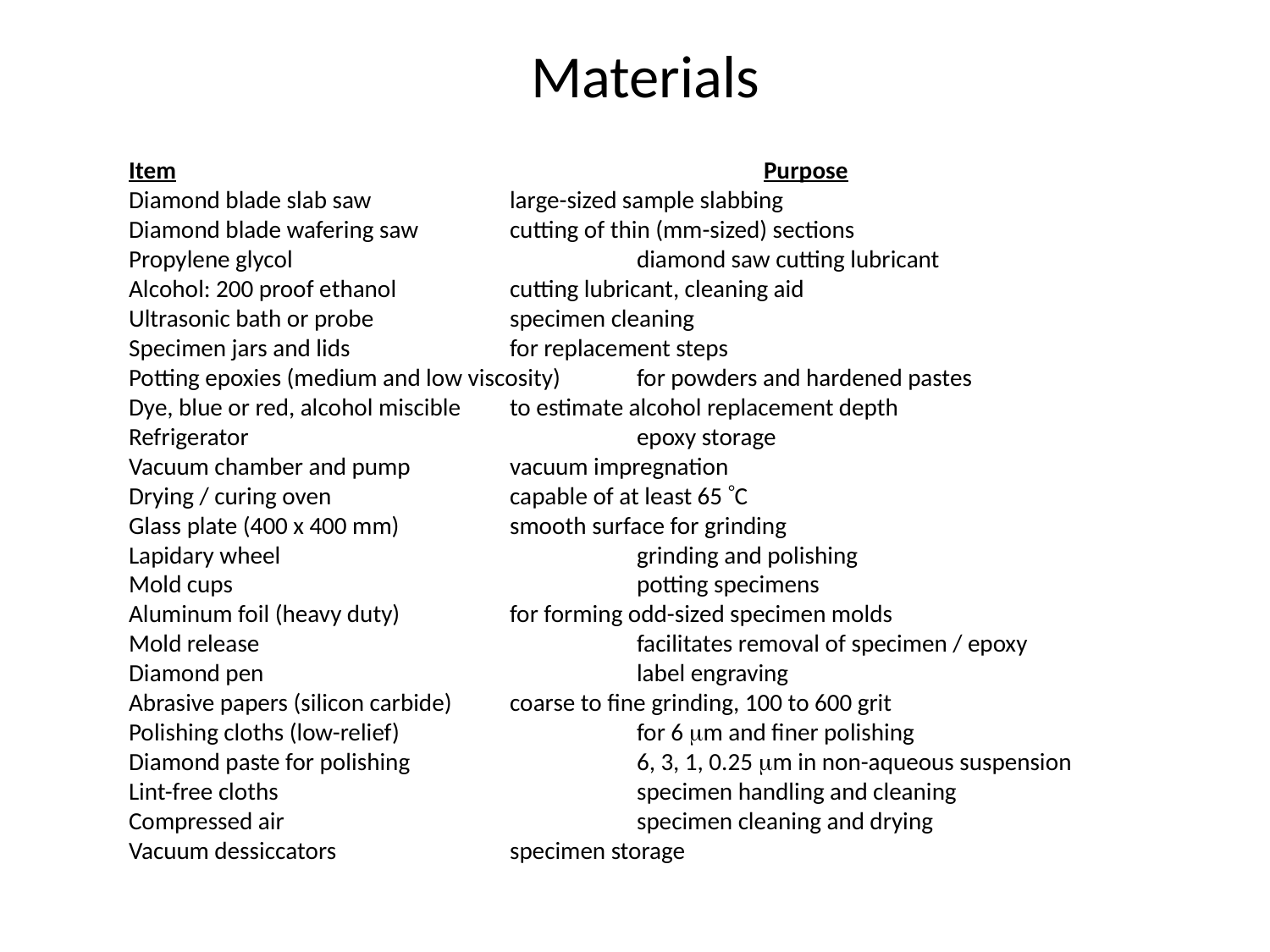

# Materials
Item					Purpose
Diamond blade slab saw		large-sized sample slabbing
Diamond blade wafering saw	cutting of thin (mm-sized) sections
Propylene glycol			diamond saw cutting lubricant
Alcohol: 200 proof ethanol	cutting lubricant, cleaning aid
Ultrasonic bath or probe		specimen cleaning
Specimen jars and lids		for replacement steps
Potting epoxies (medium and low viscosity)	for powders and hardened pastes
Dye, blue or red, alcohol miscible	to estimate alcohol replacement depth
Refrigerator				epoxy storage
Vacuum chamber and pump	vacuum impregnation
Drying / curing oven		capable of at least 65 °C
Glass plate (400 x 400 mm)	smooth surface for grinding
Lapidary wheel  			grinding and polishing
Mold cups				potting specimens
Aluminum foil (heavy duty)	for forming odd-sized specimen molds
Mold release			facilitates removal of specimen / epoxy
Diamond pen			label engraving
Abrasive papers (silicon carbide)	coarse to fine grinding, 100 to 600 grit
Polishing cloths (low-relief)		for 6 μm and finer polishing
Diamond paste for polishing		6, 3, 1, 0.25 μm in non-aqueous suspension
Lint-free cloths			specimen handling and cleaning
Compressed air			specimen cleaning and drying
Vacuum dessiccators		specimen storage